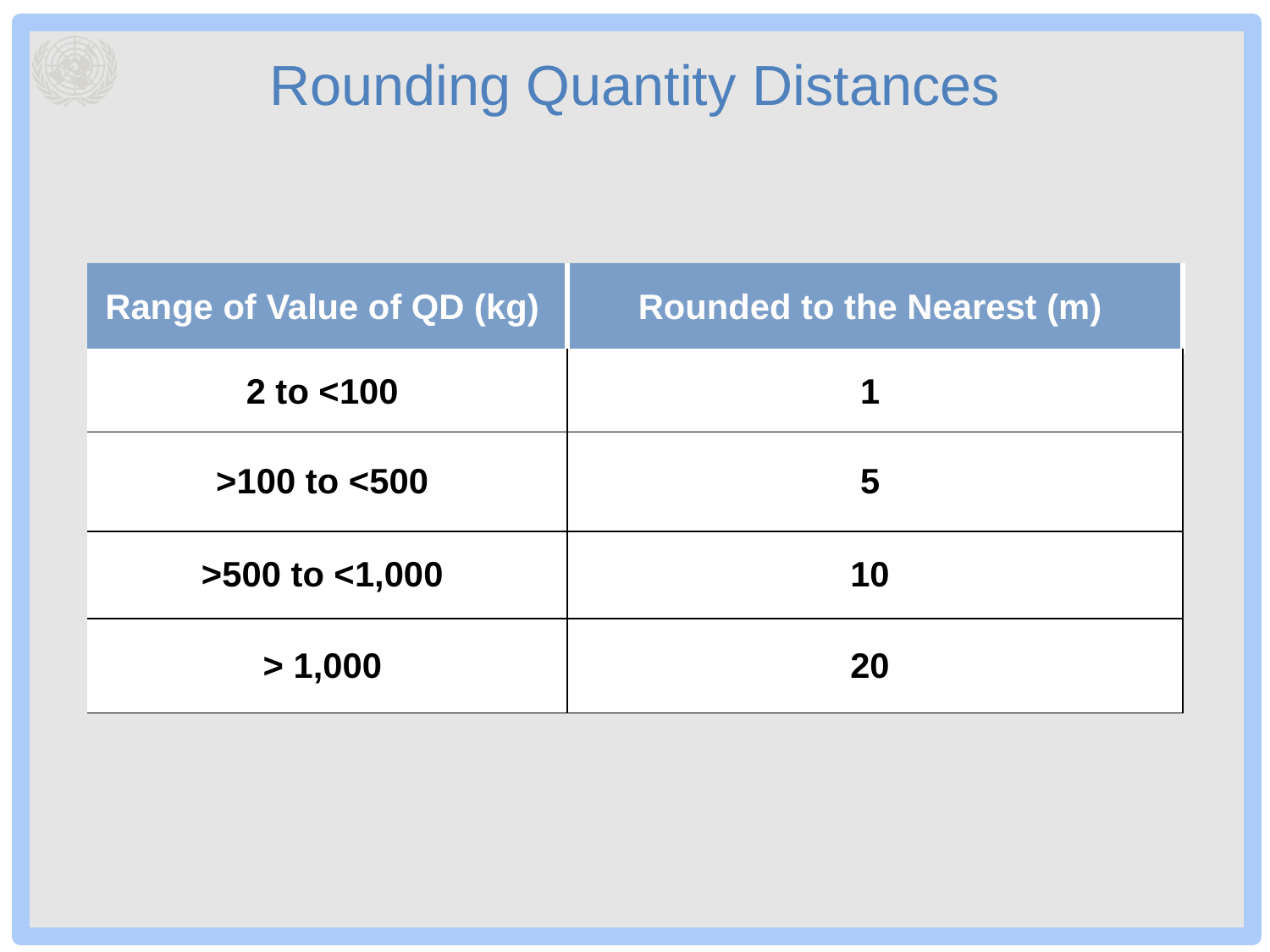

# Rounding Quantity Distances
| Range of Value of QD (kg) | Rounded to the Nearest (m) |
| --- | --- |
| 2 to <100 | 1 |
| >100 to <500 | 5 |
| >500 to <1,000 | 10 |
| > 1,000 | 20 |